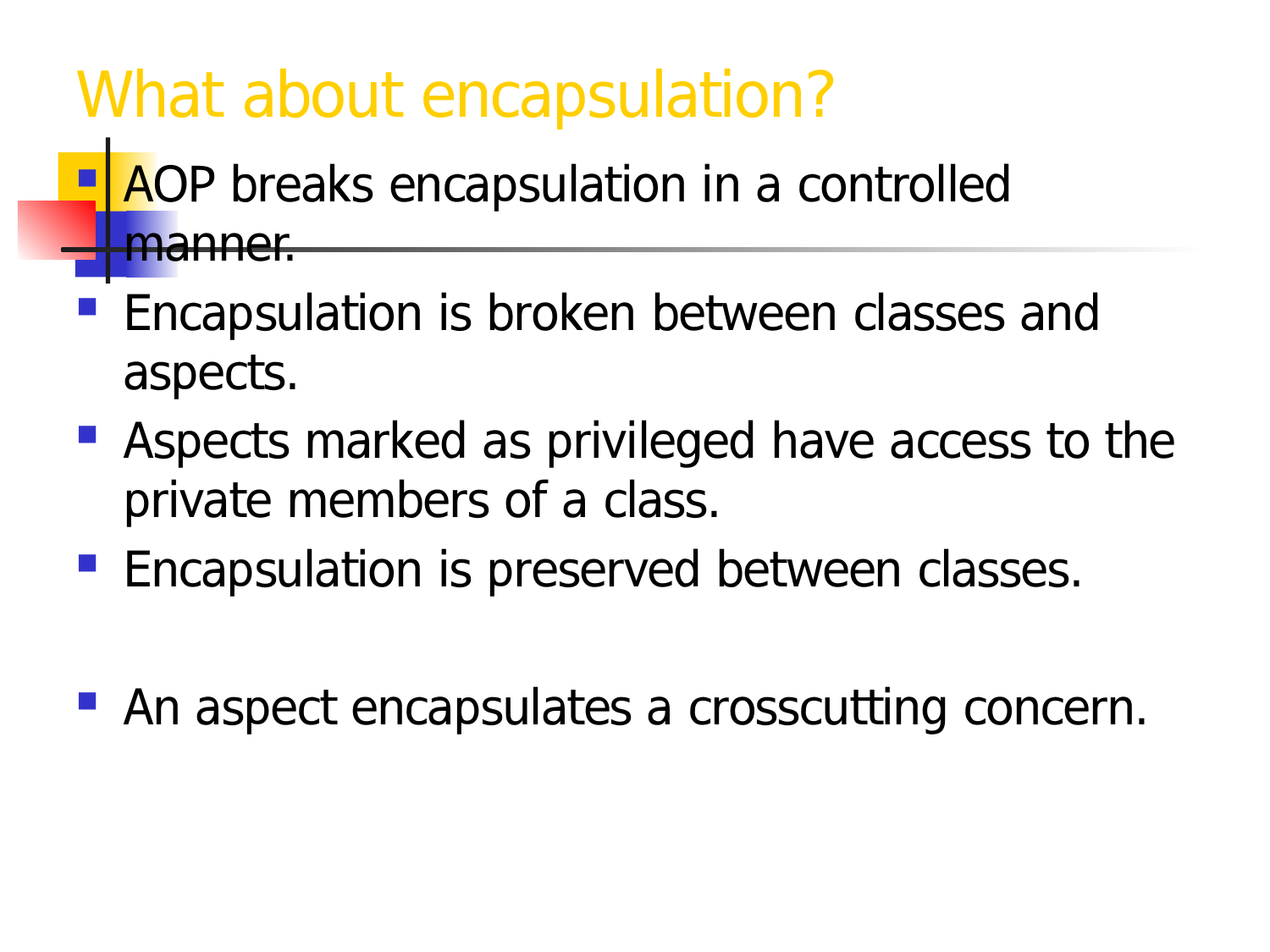

# What about encapsulation?
AOP breaks encapsulation in a controlled manner.
Encapsulation is broken between classes and aspects.
Aspects marked as privileged have access to the private members of a class.
Encapsulation is preserved between classes.

An aspect encapsulates a crosscutting concern.